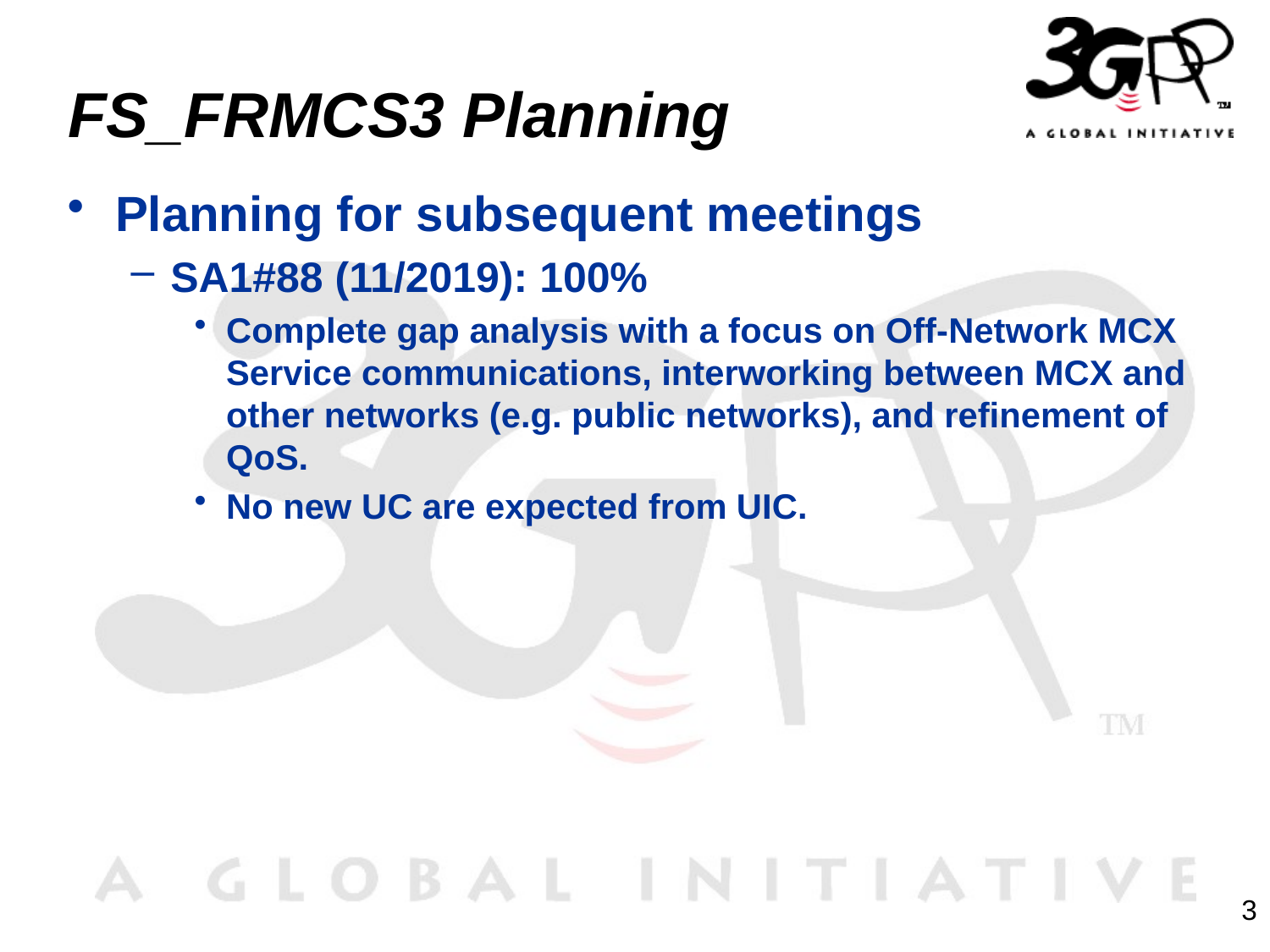

# FS_FRMCS3 Planning
Planning for subsequent meetings
SA1#88 (11/2019): 100%
Complete gap analysis with a focus on Off-Network MCX Service communications, interworking between MCX and other networks (e.g. public networks), and refinement of QoS.
No new UC are expected from UIC.
3